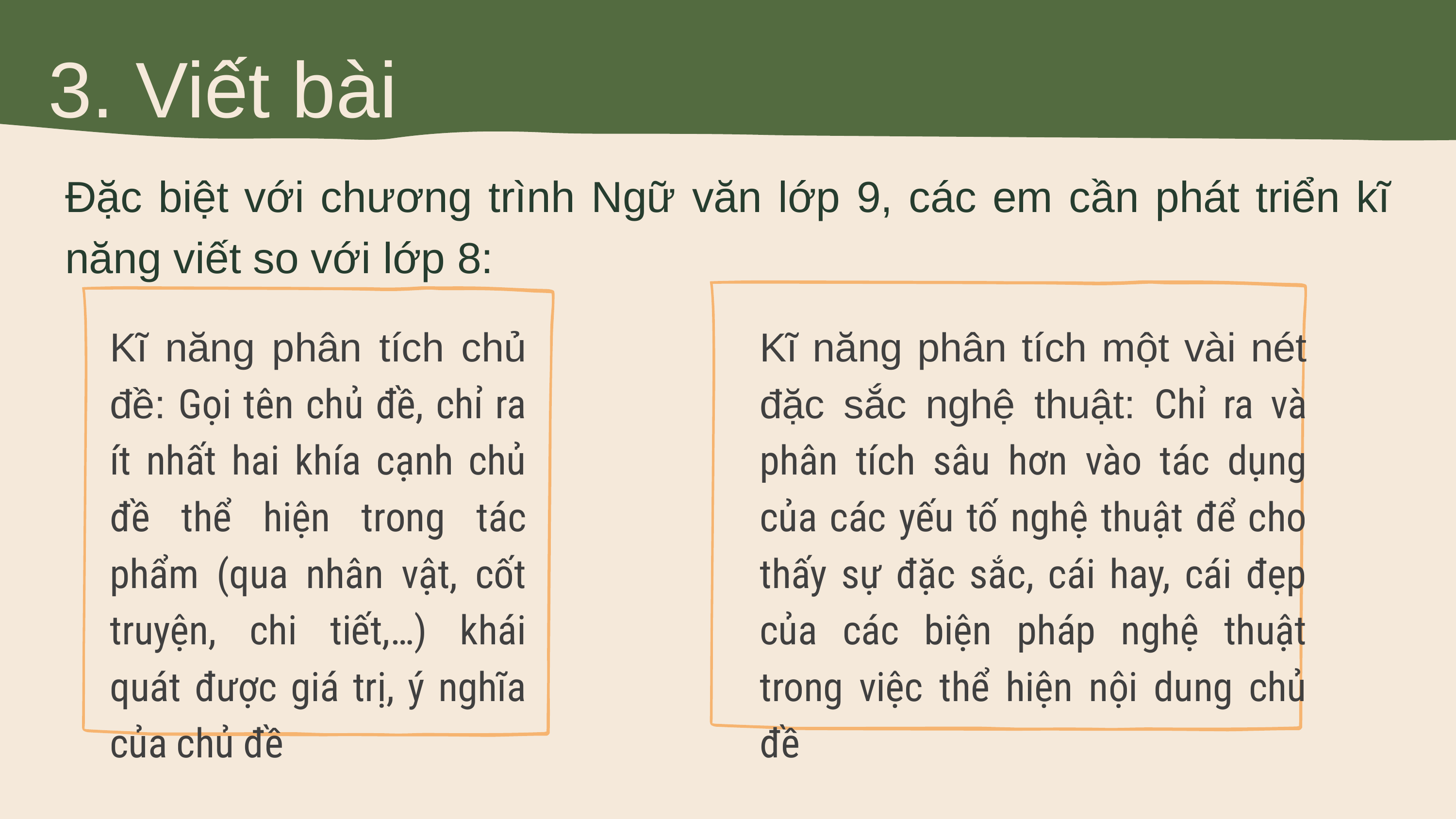

3. Viết bài
Đặc biệt với chương trình Ngữ văn lớp 9, các em cần phát triển kĩ năng viết so với lớp 8:

Kĩ năng phân tích chủ đề: Gọi tên chủ đề, chỉ ra ít nhất hai khía cạnh chủ đề thể hiện trong tác phẩm (qua nhân vật, cốt truyện, chi tiết,…) khái quát được giá trị, ý nghĩa của chủ đề
Kĩ năng phân tích một vài nét đặc sắc nghệ thuật: Chỉ ra và phân tích sâu hơn vào tác dụng của các yếu tố nghệ thuật để cho thấy sự đặc sắc, cái hay, cái đẹp của các biện pháp nghệ thuật trong việc thể hiện nội dung chủ đề